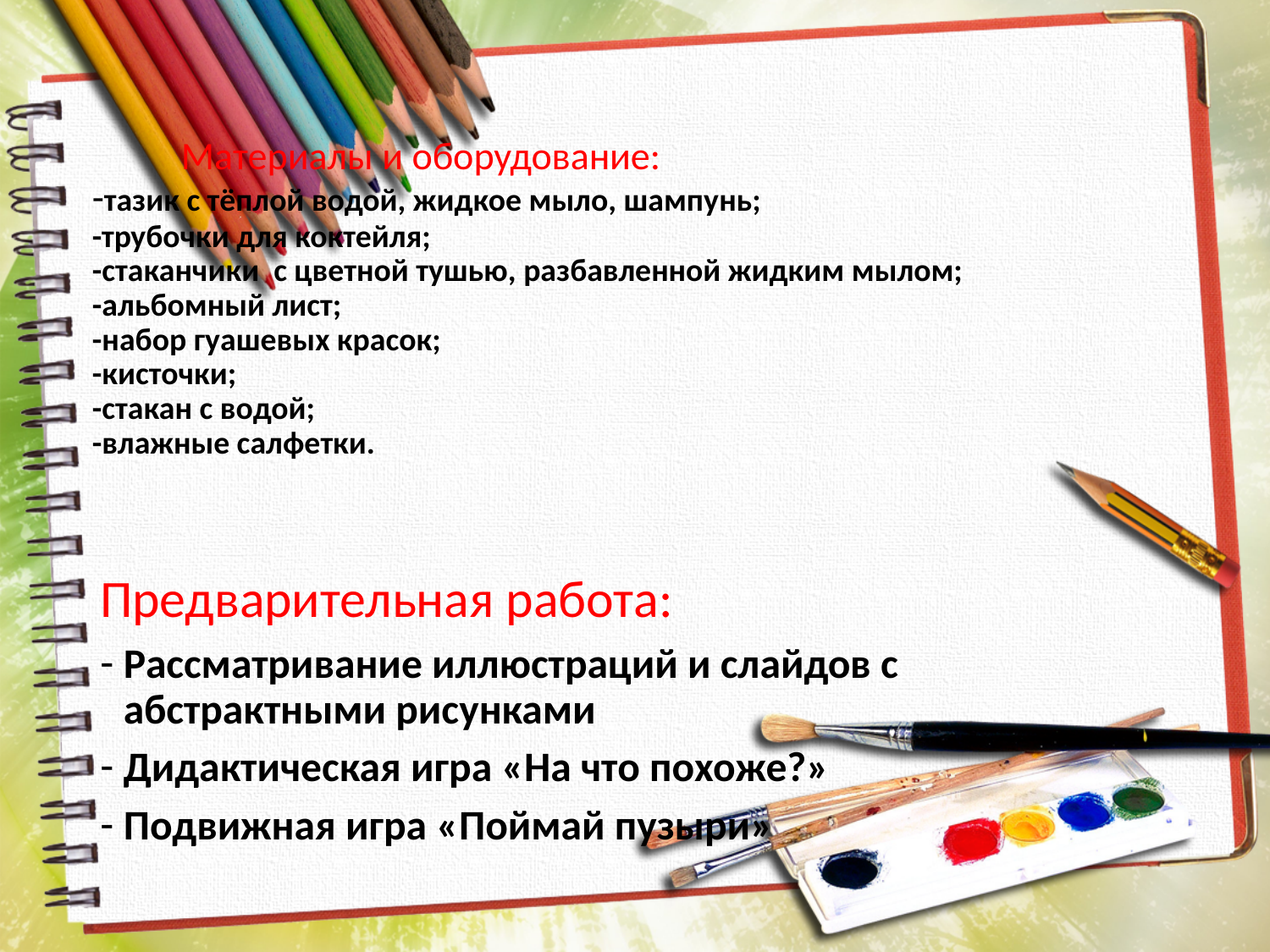

# Материалы и оборудование: -тазик с тёплой водой, жидкое мыло, шампунь; -трубочки для коктейля; -стаканчики  с цветной тушью, разбавленной жидким мылом; -альбомный лист; -набор гуашевых красок; -кисточки; -стакан с водой; -влажные салфетки.
Предварительная работа:
Рассматривание иллюстраций и слайдов с абстрактными рисунками
Дидактическая игра «На что похоже?»
Подвижная игра «Поймай пузыри»